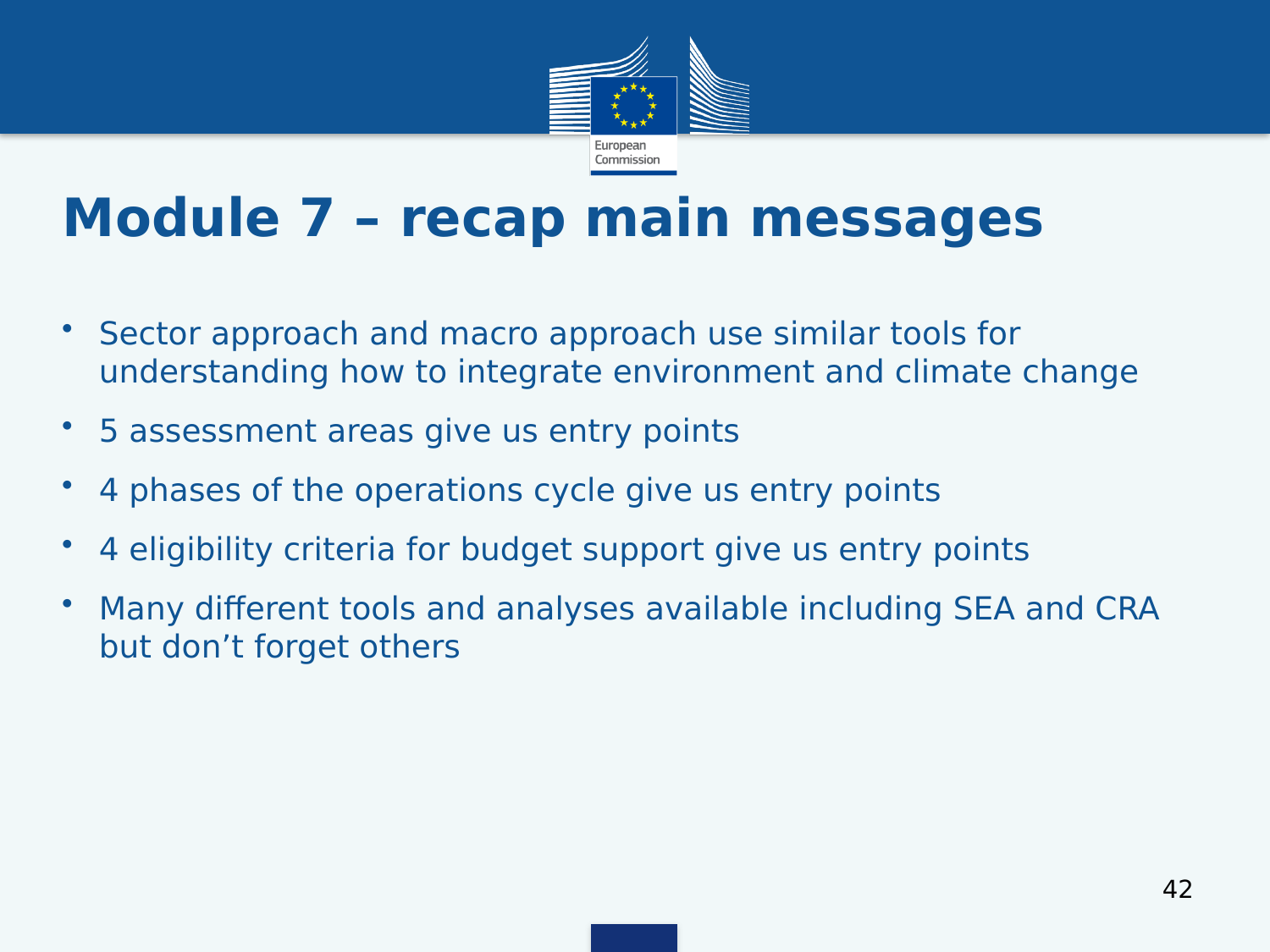

# Module 7 – recap main messages
Sector approach and macro approach use similar tools for understanding how to integrate environment and climate change
5 assessment areas give us entry points
4 phases of the operations cycle give us entry points
4 eligibility criteria for budget support give us entry points
Many different tools and analyses available including SEA and CRA but don’t forget others
42